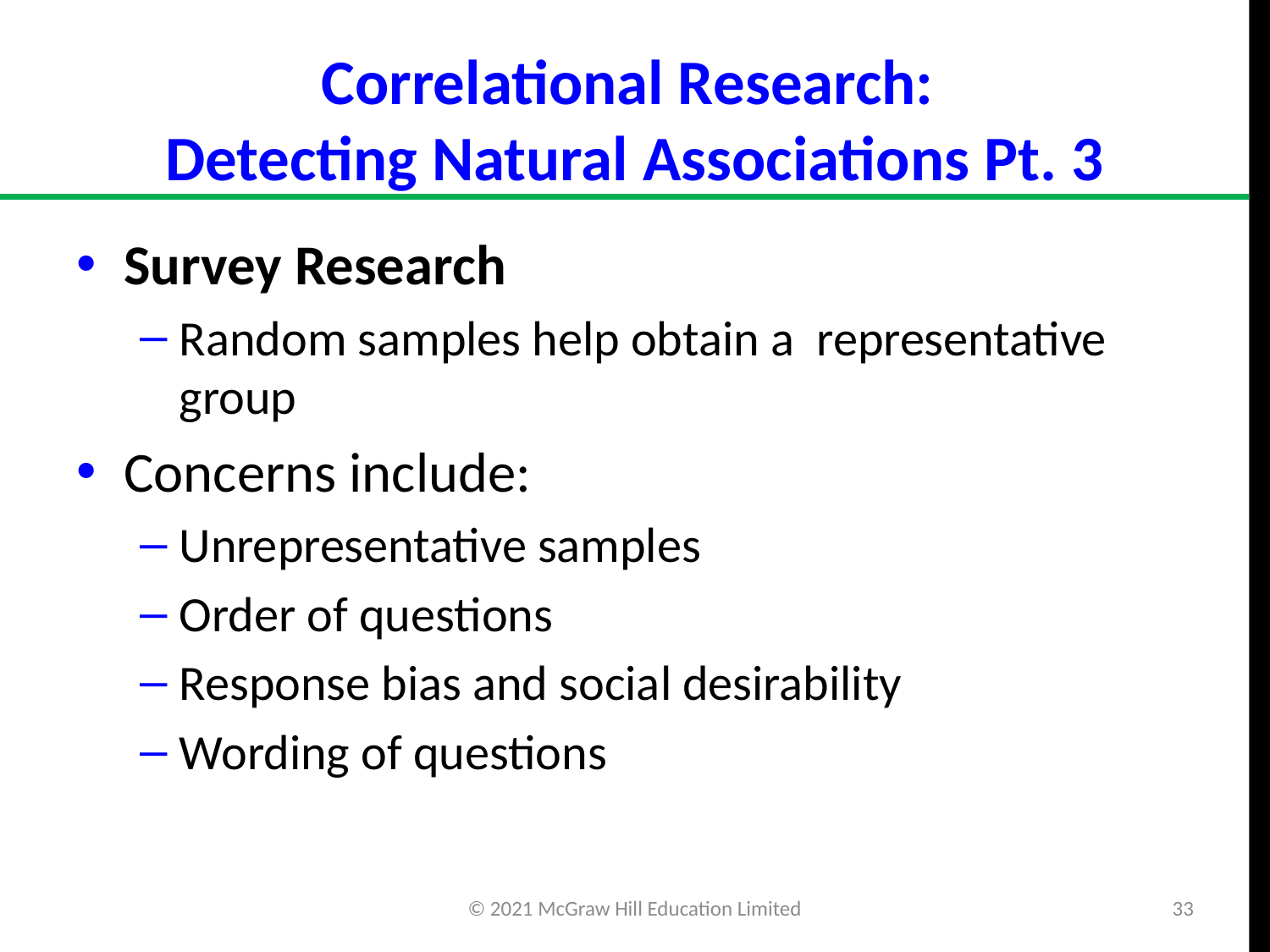

# Correlational Research: Detecting Natural Associations Pt. 3
Survey Research
Random samples help obtain a  representative group
Concerns include:
Unrepresentative samples
Order of questions
Response bias and social desirability
Wording of questions

© 2021 McGraw Hill Education Limited
33